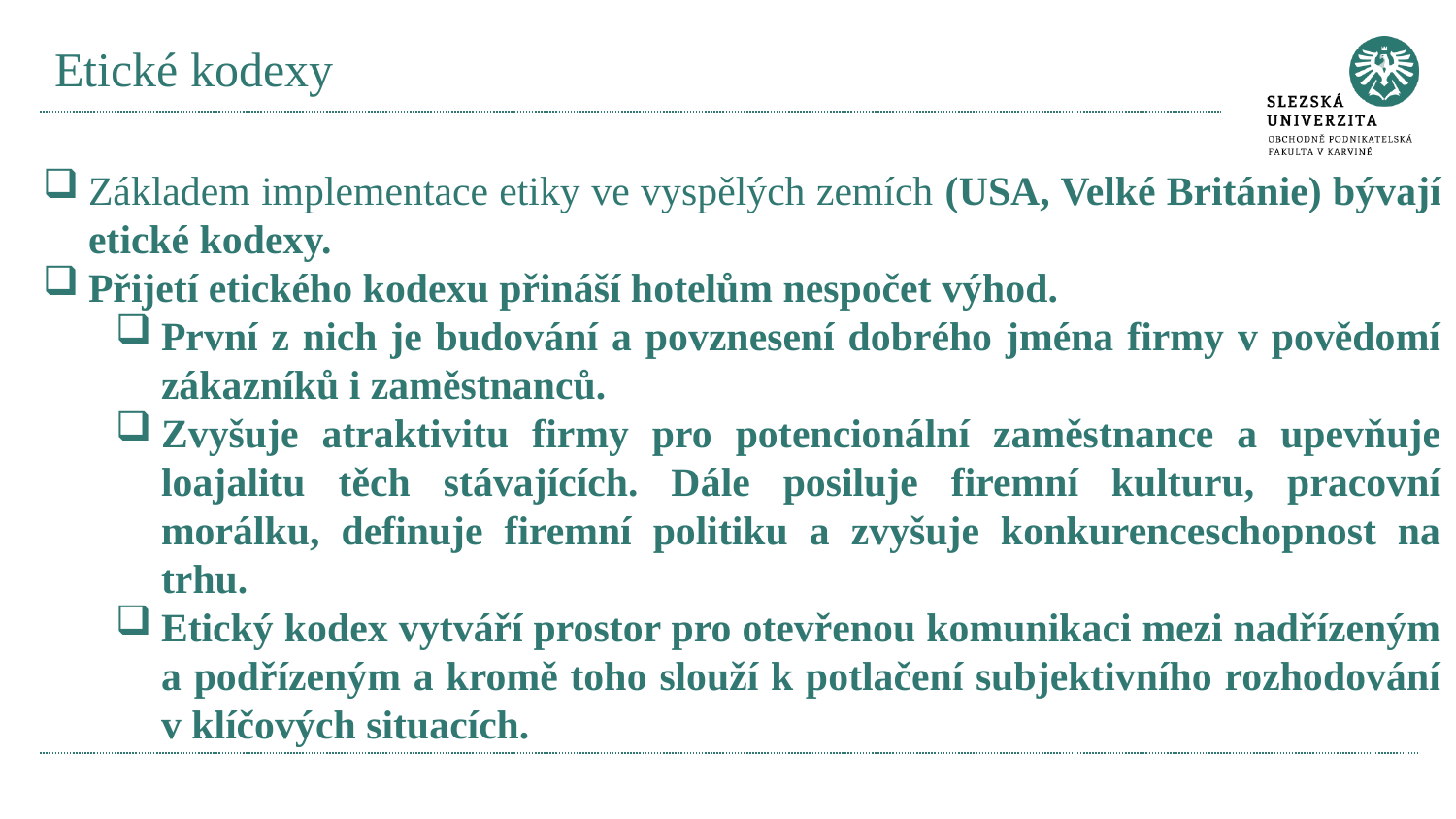

# Etické kodexy
Základem implementace etiky ve vyspělých zemích (USA, Velké Británie) bývají etické kodexy.
Přijetí etického kodexu přináší hotelům nespočet výhod.
První z nich je budování a povznesení dobrého jména firmy v povědomí zákazníků i zaměstnanců.
Zvyšuje atraktivitu firmy pro potencionální zaměstnance a upevňuje loajalitu těch stávajících. Dále posiluje firemní kulturu, pracovní morálku, definuje firemní politiku a zvyšuje konkurenceschopnost na trhu.
Etický kodex vytváří prostor pro otevřenou komunikaci mezi nadřízeným a podřízeným a kromě toho slouží k potlačení subjektivního rozhodování v klíčových situacích.